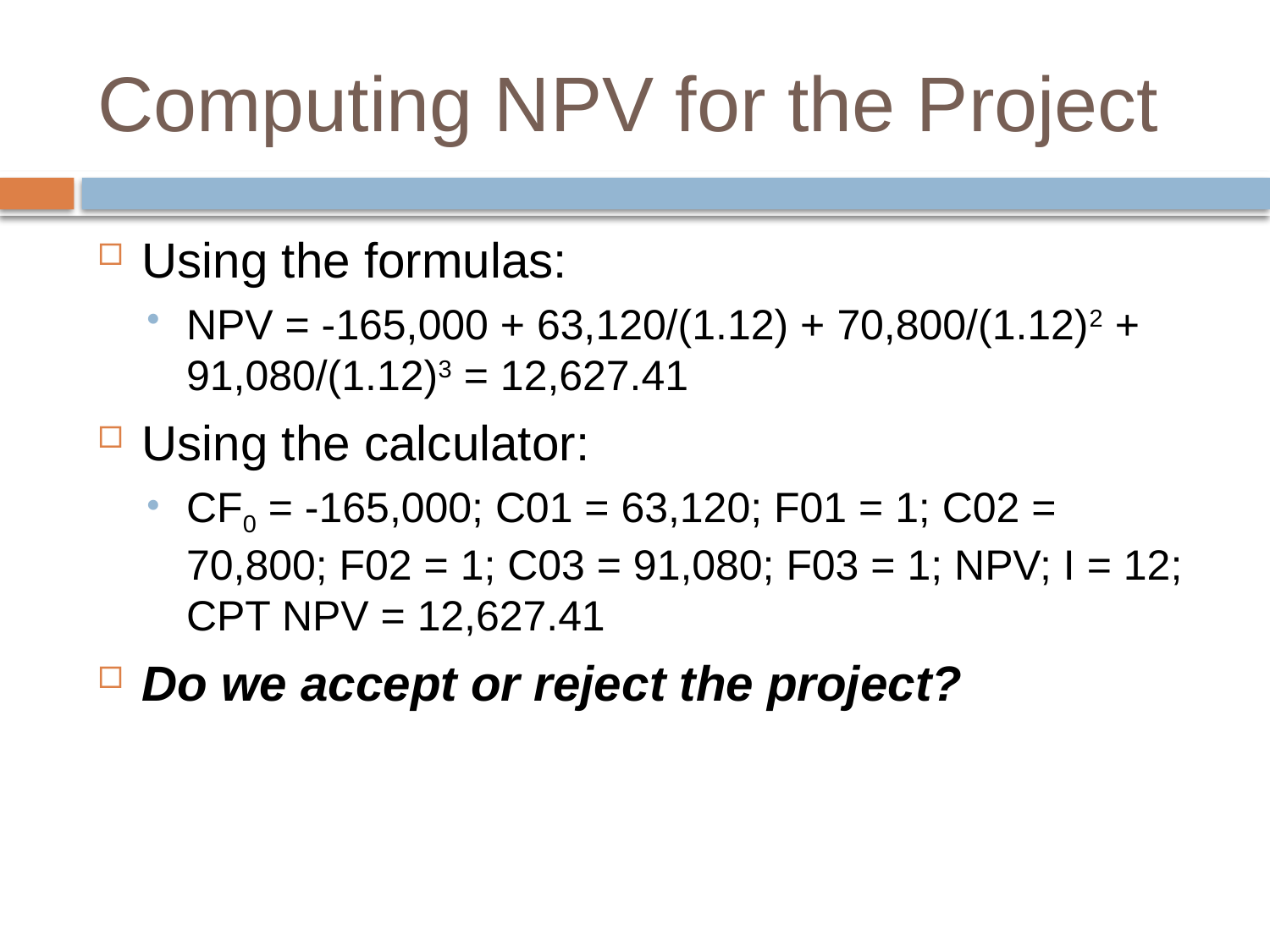

# Computing NPV for the Project
Using the formulas:
NPV = -165,000 + 63,120/(1.12) + 70,800/(1.12)2 + 91,080/(1.12)3 = 12,627.41
Using the calculator:
CF0 = -165,000; C01 = 63,120; F01 = 1; C02 = 70,800; F02 = 1; C03 = 91,080; F03 = 1; NPV; I = 12; CPT NPV = 12,627.41
Do we accept or reject the project?